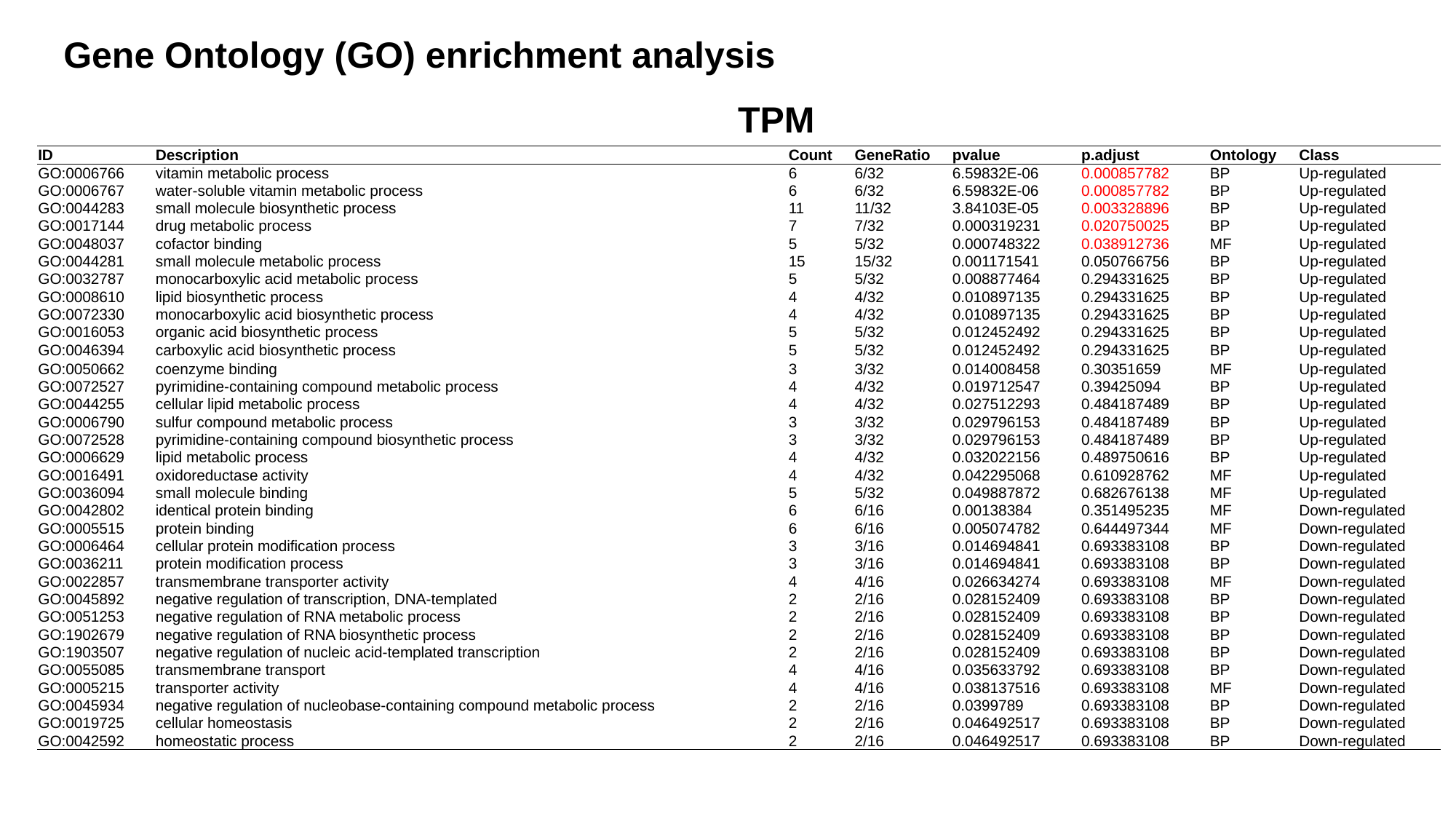

Gene Ontology (GO) enrichment analysis
TPM
| ID | Description | Count | GeneRatio | pvalue | p.adjust | Ontology | Class |
| --- | --- | --- | --- | --- | --- | --- | --- |
| GO:0006766 | vitamin metabolic process | 6 | 6/32 | 6.59832E-06 | 0.000857782 | BP | Up-regulated |
| GO:0006767 | water-soluble vitamin metabolic process | 6 | 6/32 | 6.59832E-06 | 0.000857782 | BP | Up-regulated |
| GO:0044283 | small molecule biosynthetic process | 11 | 11/32 | 3.84103E-05 | 0.003328896 | BP | Up-regulated |
| GO:0017144 | drug metabolic process | 7 | 7/32 | 0.000319231 | 0.020750025 | BP | Up-regulated |
| GO:0048037 | cofactor binding | 5 | 5/32 | 0.000748322 | 0.038912736 | MF | Up-regulated |
| GO:0044281 | small molecule metabolic process | 15 | 15/32 | 0.001171541 | 0.050766756 | BP | Up-regulated |
| GO:0032787 | monocarboxylic acid metabolic process | 5 | 5/32 | 0.008877464 | 0.294331625 | BP | Up-regulated |
| GO:0008610 | lipid biosynthetic process | 4 | 4/32 | 0.010897135 | 0.294331625 | BP | Up-regulated |
| GO:0072330 | monocarboxylic acid biosynthetic process | 4 | 4/32 | 0.010897135 | 0.294331625 | BP | Up-regulated |
| GO:0016053 | organic acid biosynthetic process | 5 | 5/32 | 0.012452492 | 0.294331625 | BP | Up-regulated |
| GO:0046394 | carboxylic acid biosynthetic process | 5 | 5/32 | 0.012452492 | 0.294331625 | BP | Up-regulated |
| GO:0050662 | coenzyme binding | 3 | 3/32 | 0.014008458 | 0.30351659 | MF | Up-regulated |
| GO:0072527 | pyrimidine-containing compound metabolic process | 4 | 4/32 | 0.019712547 | 0.39425094 | BP | Up-regulated |
| GO:0044255 | cellular lipid metabolic process | 4 | 4/32 | 0.027512293 | 0.484187489 | BP | Up-regulated |
| GO:0006790 | sulfur compound metabolic process | 3 | 3/32 | 0.029796153 | 0.484187489 | BP | Up-regulated |
| GO:0072528 | pyrimidine-containing compound biosynthetic process | 3 | 3/32 | 0.029796153 | 0.484187489 | BP | Up-regulated |
| GO:0006629 | lipid metabolic process | 4 | 4/32 | 0.032022156 | 0.489750616 | BP | Up-regulated |
| GO:0016491 | oxidoreductase activity | 4 | 4/32 | 0.042295068 | 0.610928762 | MF | Up-regulated |
| GO:0036094 | small molecule binding | 5 | 5/32 | 0.049887872 | 0.682676138 | MF | Up-regulated |
| GO:0042802 | identical protein binding | 6 | 6/16 | 0.00138384 | 0.351495235 | MF | Down-regulated |
| GO:0005515 | protein binding | 6 | 6/16 | 0.005074782 | 0.644497344 | MF | Down-regulated |
| GO:0006464 | cellular protein modification process | 3 | 3/16 | 0.014694841 | 0.693383108 | BP | Down-regulated |
| GO:0036211 | protein modification process | 3 | 3/16 | 0.014694841 | 0.693383108 | BP | Down-regulated |
| GO:0022857 | transmembrane transporter activity | 4 | 4/16 | 0.026634274 | 0.693383108 | MF | Down-regulated |
| GO:0045892 | negative regulation of transcription, DNA-templated | 2 | 2/16 | 0.028152409 | 0.693383108 | BP | Down-regulated |
| GO:0051253 | negative regulation of RNA metabolic process | 2 | 2/16 | 0.028152409 | 0.693383108 | BP | Down-regulated |
| GO:1902679 | negative regulation of RNA biosynthetic process | 2 | 2/16 | 0.028152409 | 0.693383108 | BP | Down-regulated |
| GO:1903507 | negative regulation of nucleic acid-templated transcription | 2 | 2/16 | 0.028152409 | 0.693383108 | BP | Down-regulated |
| GO:0055085 | transmembrane transport | 4 | 4/16 | 0.035633792 | 0.693383108 | BP | Down-regulated |
| GO:0005215 | transporter activity | 4 | 4/16 | 0.038137516 | 0.693383108 | MF | Down-regulated |
| GO:0045934 | negative regulation of nucleobase-containing compound metabolic process | 2 | 2/16 | 0.0399789 | 0.693383108 | BP | Down-regulated |
| GO:0019725 | cellular homeostasis | 2 | 2/16 | 0.046492517 | 0.693383108 | BP | Down-regulated |
| GO:0042592 | homeostatic process | 2 | 2/16 | 0.046492517 | 0.693383108 | BP | Down-regulated |